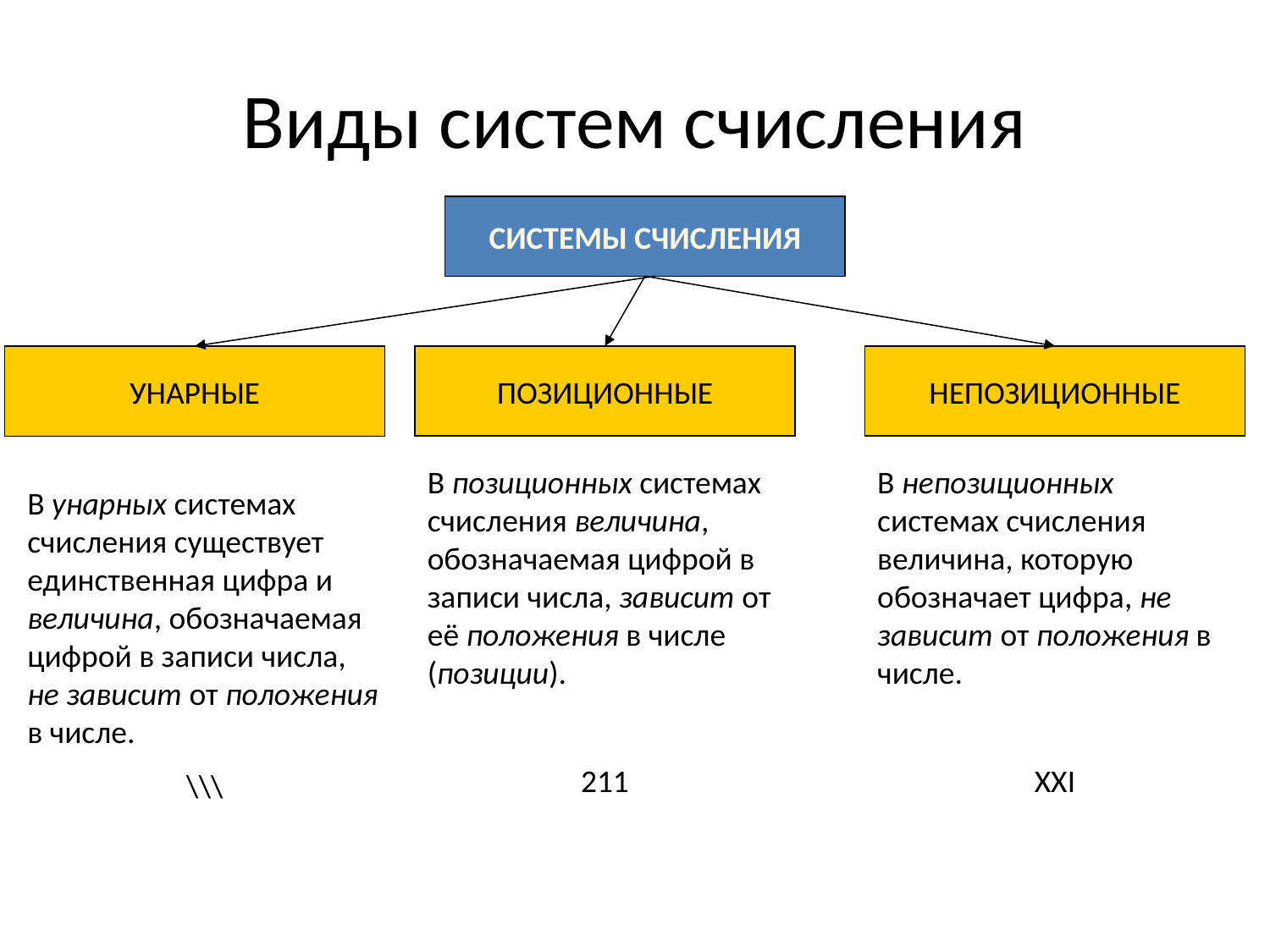

# Виды систем счисления
СИСТЕМЫ СЧИСЛЕНИЯ

ПОЗИЦИОННЫЕ
НЕПОЗИЦИОННЫЕ
УНАРНЫЕ
В позиционных системах счисления величина, обозначаемая цифрой в записи числа, зависит от её положения в числе (позиции).

211
В непозиционных системах счисления величина, которую обозначает цифра, не зависит от положения в числе.

XXI
В унарных системах счисления существует единственная цифра и величина, обозначаемая цифрой в записи числа, не зависит от положения в числе.
\\\